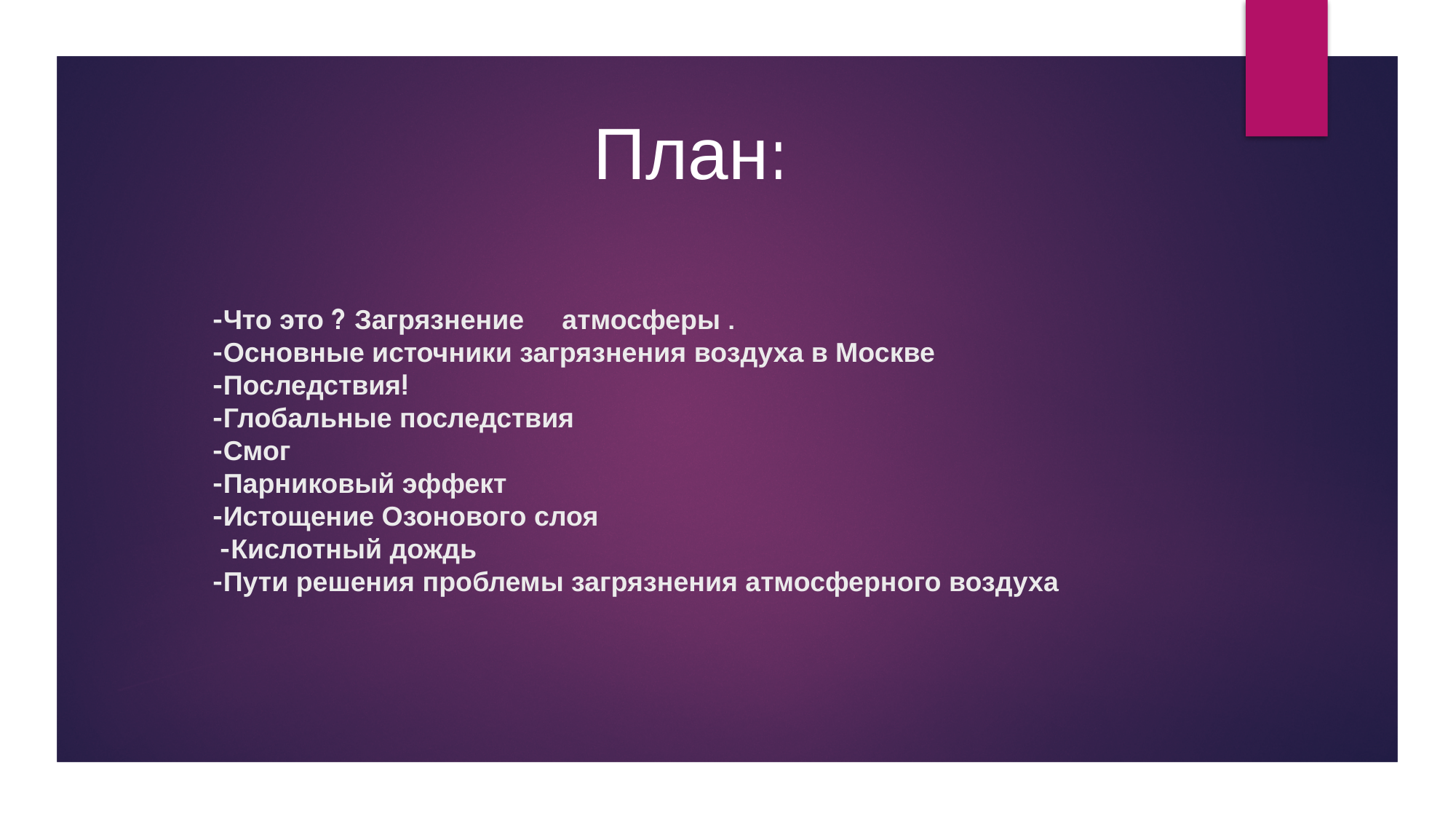

План:
# -Что это ? Загрязнение     атмосферы . -Основные источники загрязнения воздуха в Москве -Последствия! -Глобальные последствия -Смог -Парниковый эффект -Истощение Озонового слоя -Кислотный дождь -Пути решения проблемы загрязнения атмосферного воздуха